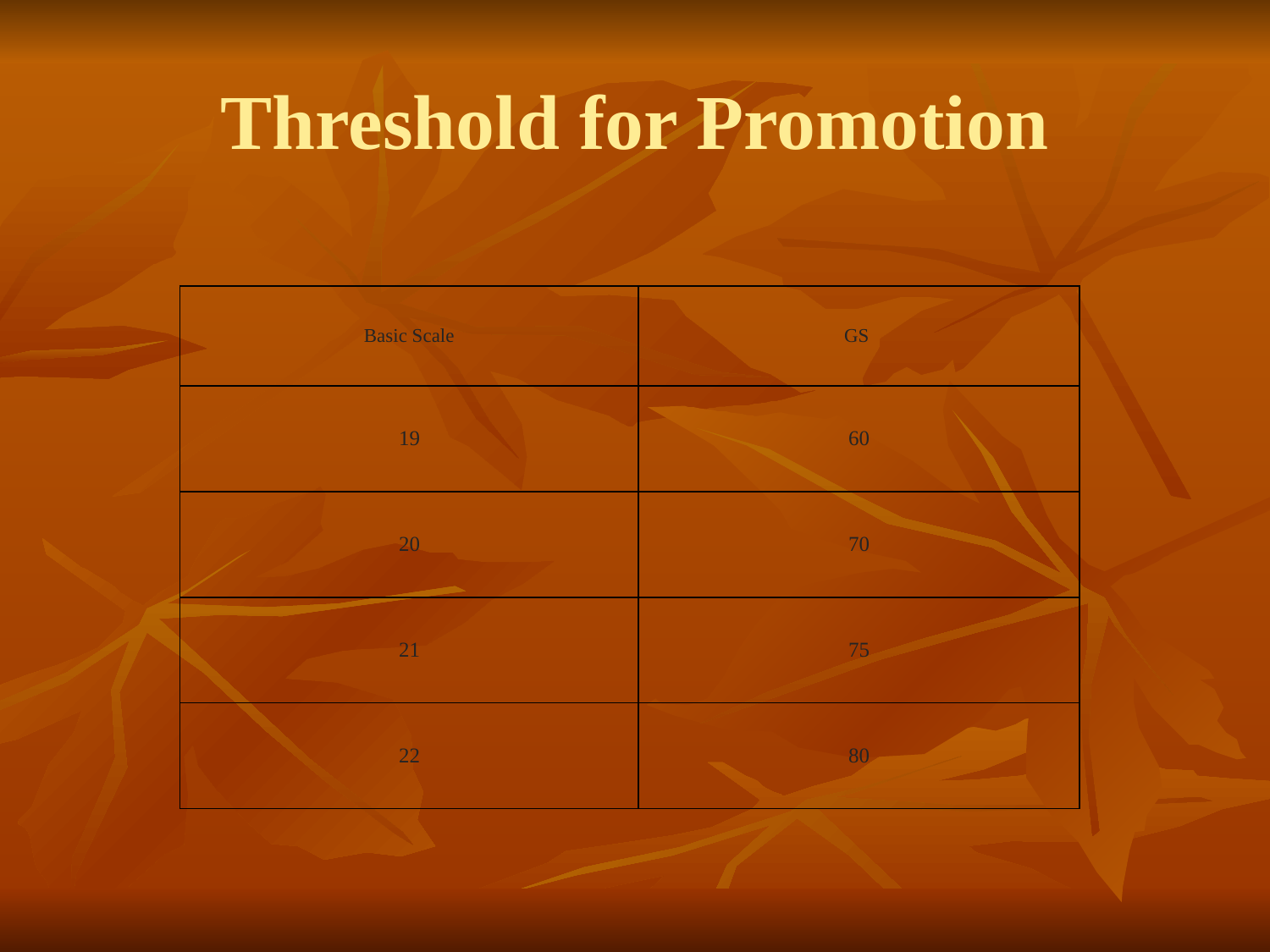

# Threshold for Promotion
| Basic Scale | GS |
| --- | --- |
| 19 | 60 |
| 20 | 70 |
| 21 | 75 |
| 22 | 80 |